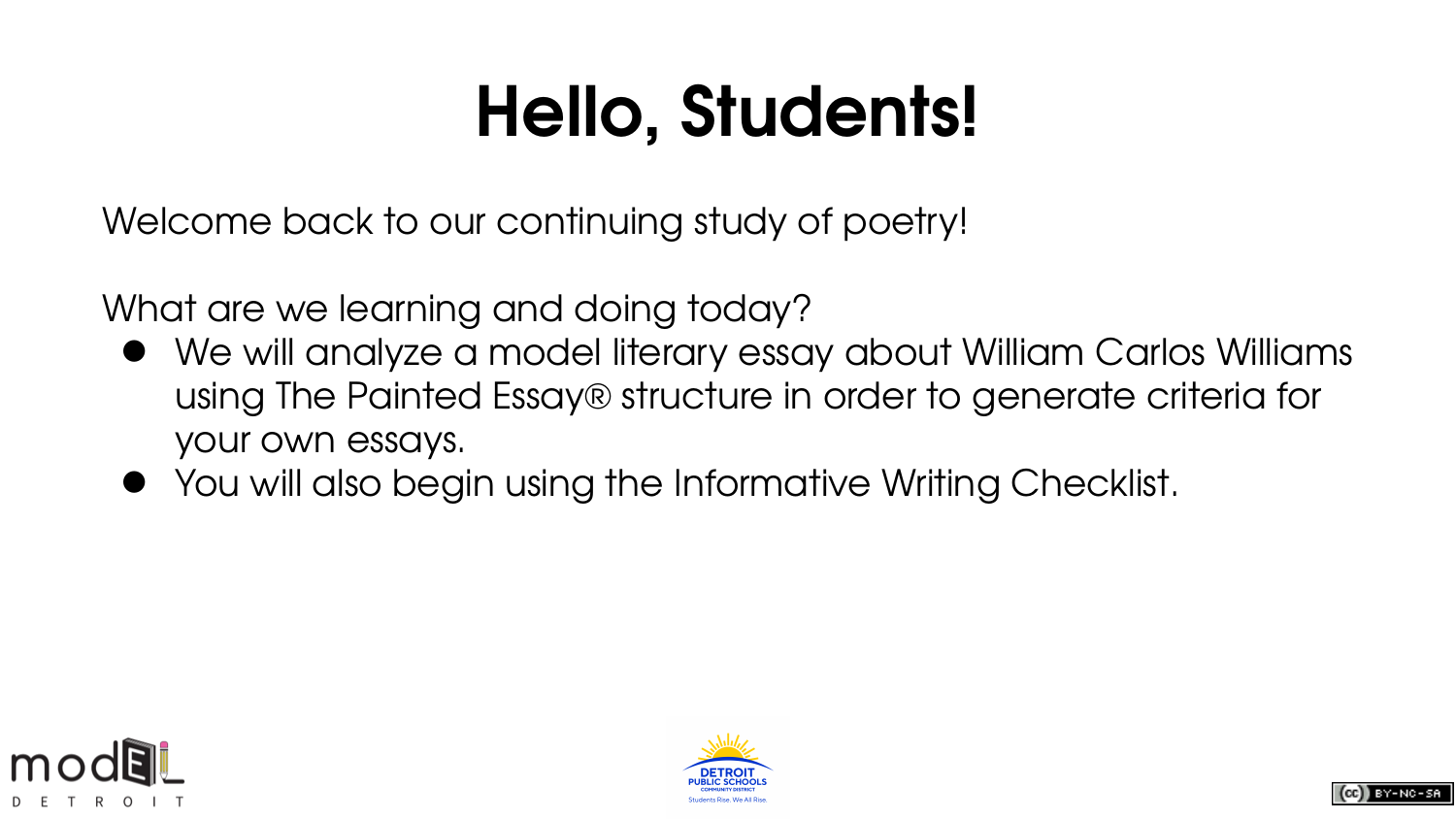

# Hello, Students!
Welcome back to our continuing study of poetry!

What are we learning and doing today?
We will analyze a model literary essay about William Carlos Williams using The Painted Essay® structure in order to generate criteria for your own essays.
You will also begin using the Informative Writing Checklist.